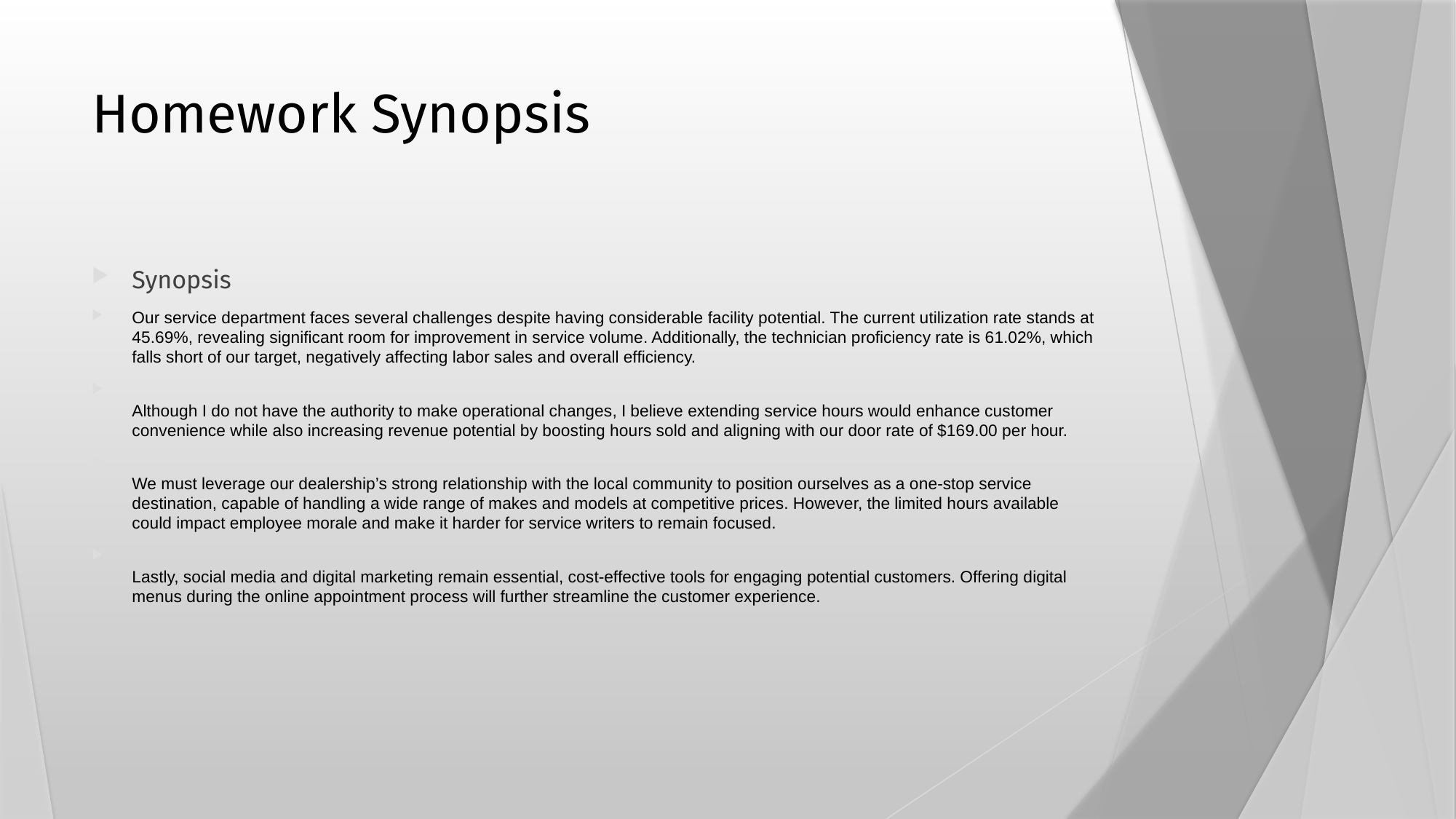

# Homework Synopsis
Synopsis
Our service department faces several challenges despite having considerable facility potential. The current utilization rate stands at 45.69%, revealing significant room for improvement in service volume. Additionally, the technician proficiency rate is 61.02%, which falls short of our target, negatively affecting labor sales and overall efficiency.
Although I do not have the authority to make operational changes, I believe extending service hours would enhance customer convenience while also increasing revenue potential by boosting hours sold and aligning with our door rate of $169.00 per hour.
We must leverage our dealership’s strong relationship with the local community to position ourselves as a one-stop service destination, capable of handling a wide range of makes and models at competitive prices. However, the limited hours available could impact employee morale and make it harder for service writers to remain focused.
Lastly, social media and digital marketing remain essential, cost-effective tools for engaging potential customers. Offering digital menus during the online appointment process will further streamline the customer experience.